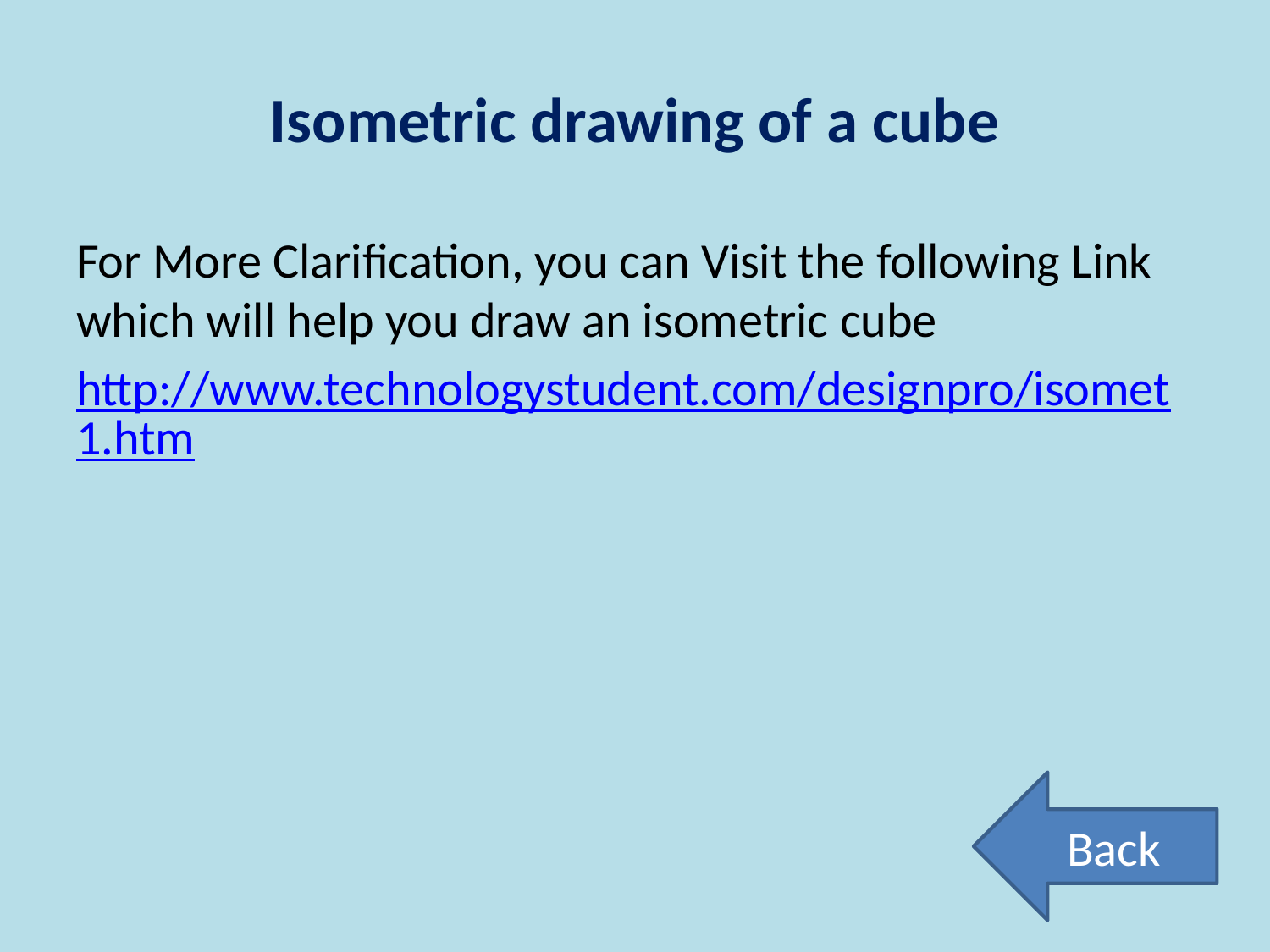

# Isometric drawing of a cube
For More Clarification, you can Visit the following Link which will help you draw an isometric cube
http://www.technologystudent.com/designpro/isomet1.htm
Back